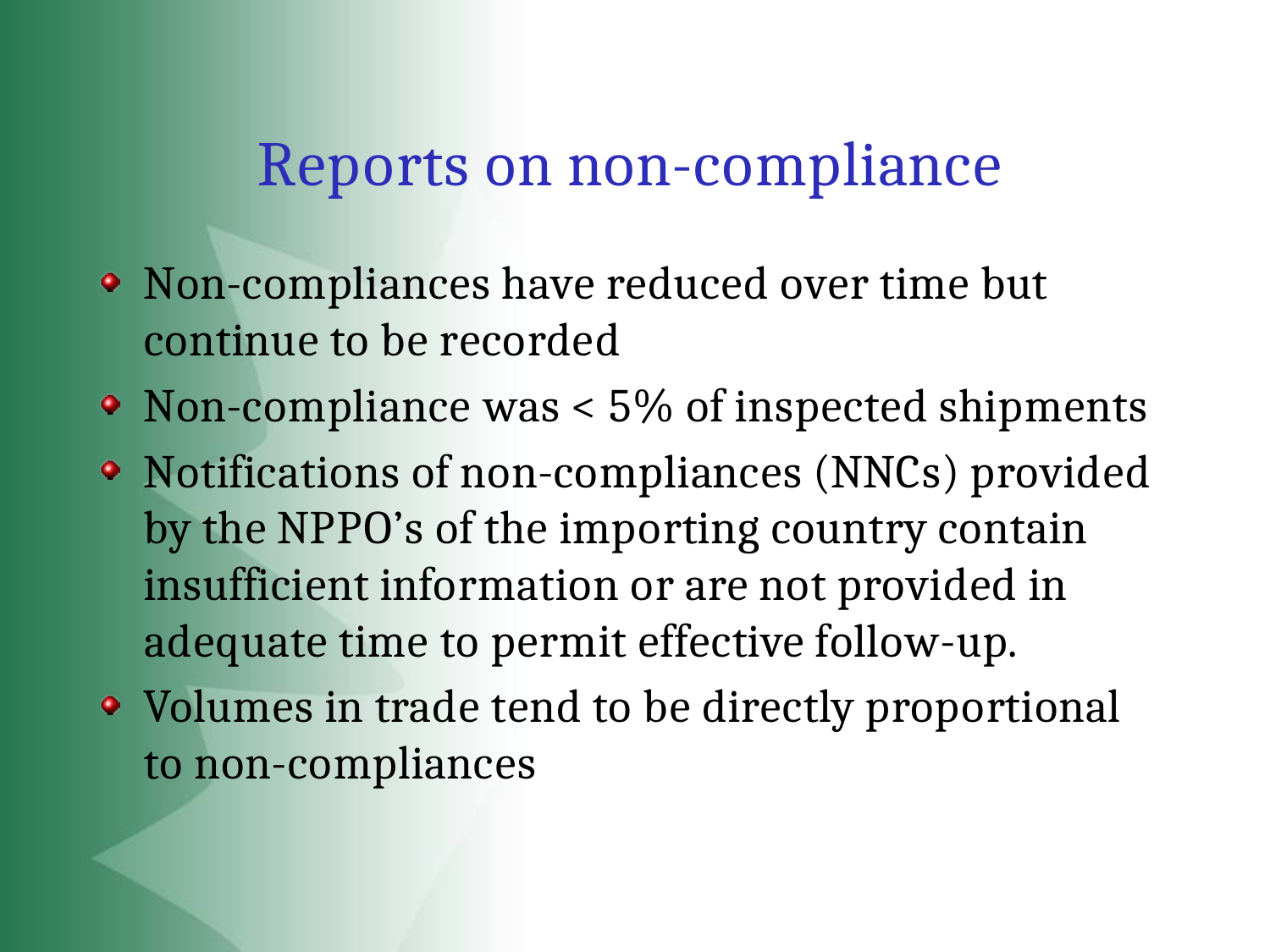

# Reports on non-compliance
Non-compliances have reduced over time but continue to be recorded
Non-compliance was < 5% of inspected shipments
Notifications of non-compliances (NNCs) provided by the NPPO’s of the importing country contain insufficient information or are not provided in adequate time to permit effective follow-up.
Volumes in trade tend to be directly proportional to non-compliances